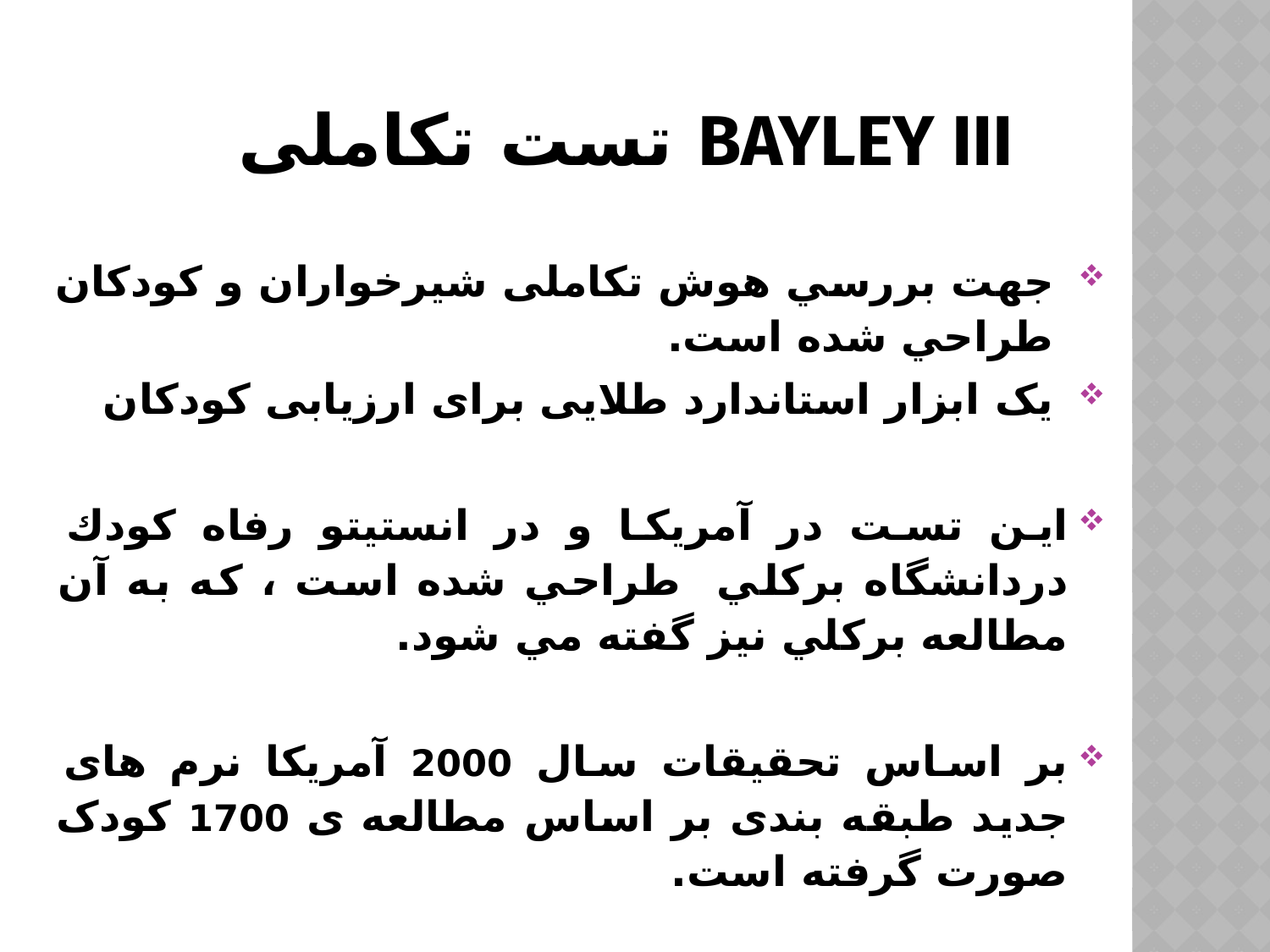

# تست تکاملی bayley III
 جهت بررسي هوش تکاملی شيرخواران و كودكان  طراحي شده است.
 یک ابزار استاندارد طلایی برای ارزیابی کودکان

اين تست در آمريكا و در انستيتو رفاه كودك دردانشگاه بركلي  طراحي شده است ، که به آن مطالعه بركلي نيز گفته مي شود.

بر اساس تحقیقات سال 2000 آمریکا نرم های جدید طبقه بندی بر اساس مطالعه ی 1700 کودک صورت گرفته است.